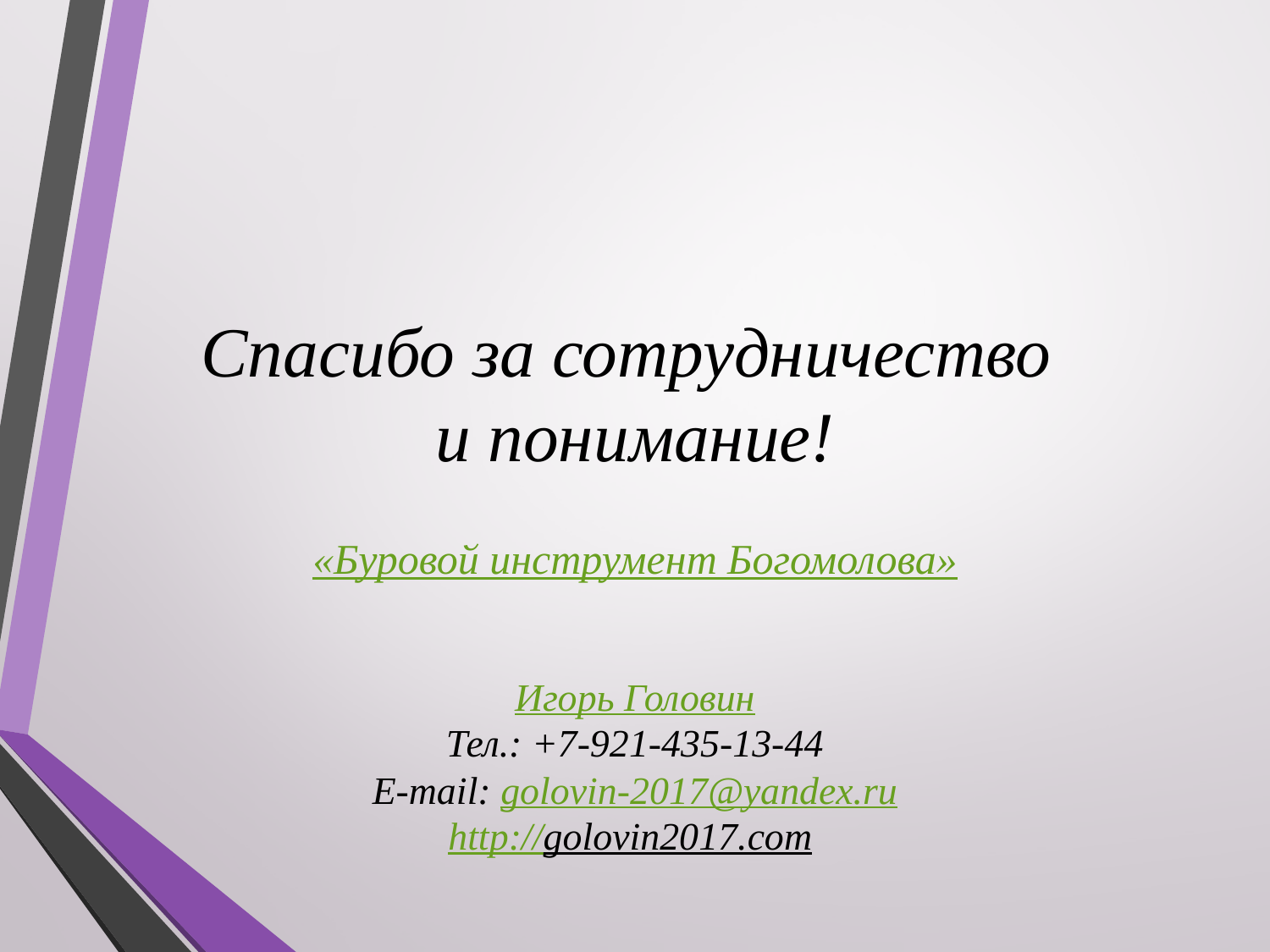

# Спасибо за сотрудничество и понимание!
«Буровой инструмент Богомолова»
Игорь Головин
Тел.: +7-921-435-13-44
E-mail: golovin-2017@yandex.ru
http://golovin2017.com